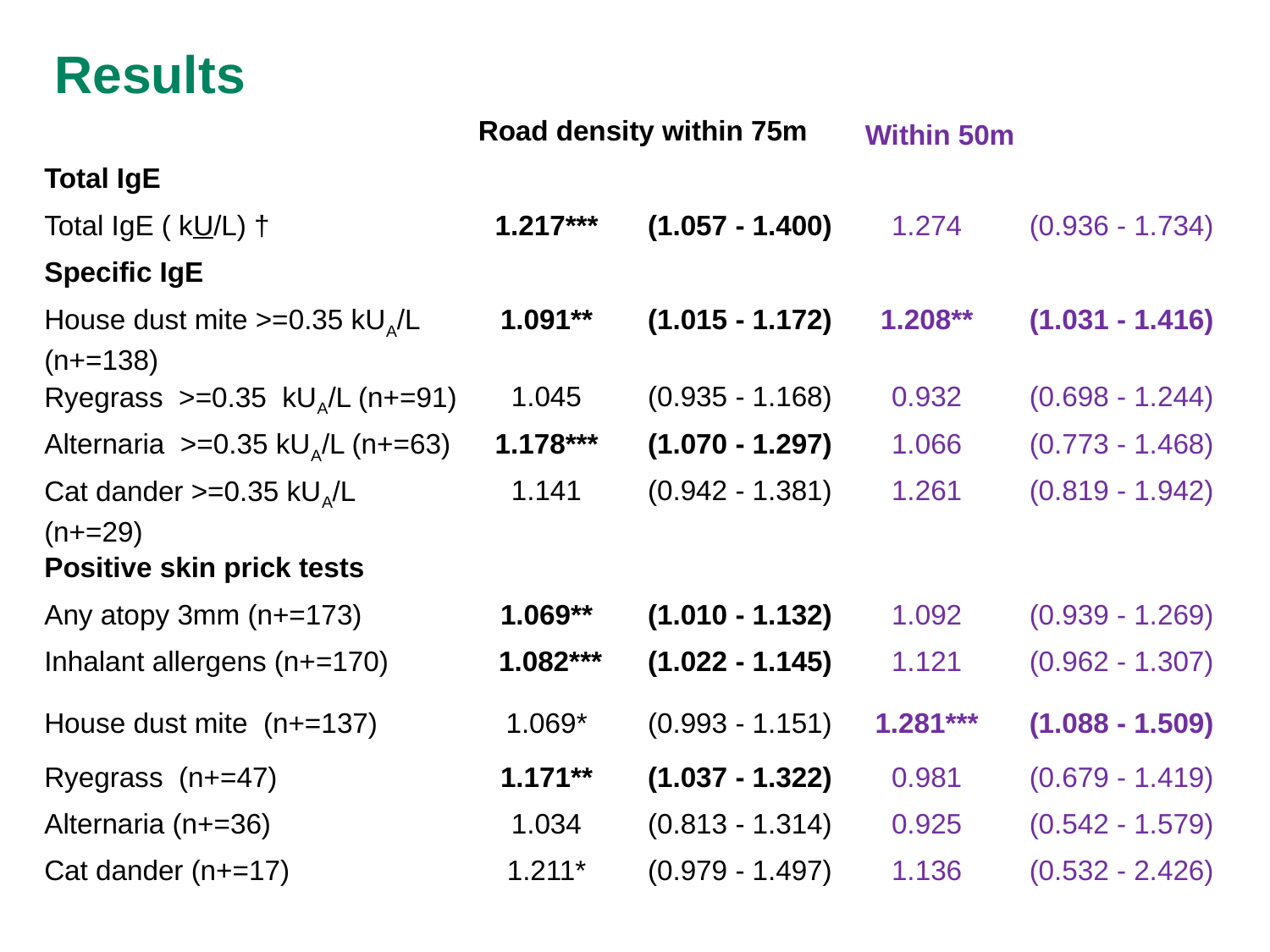

# Results
|  | Road density within 75m |  | Within 50m |  |  |
| --- | --- | --- | --- | --- | --- |
| Total IgE |  |  |  |  |  |
| Total IgE ( kU/L) † | 1.217\*\*\* | (1.057 - 1.400) | 1.274 | (0.936 - 1.734) |  |
| Specific IgE |  |  |  |  |  |
| House dust mite >=0.35 kUA/L (n+=138) | 1.091\*\* | (1.015 - 1.172) | 1.208\*\* | (1.031 - 1.416) |  |
| Ryegrass >=0.35 kUA/L (n+=91) | 1.045 | (0.935 - 1.168) | 0.932 | (0.698 - 1.244) |  |
| Alternaria >=0.35 kUA/L (n+=63) | 1.178\*\*\* | (1.070 - 1.297) | 1.066 | (0.773 - 1.468) |  |
| Cat dander >=0.35 kUA/L (n+=29) | 1.141 | (0.942 - 1.381) | 1.261 | (0.819 - 1.942) |  |
| Positive skin prick tests |  |  |  |  |  |
| Any atopy 3mm (n+=173) | 1.069\*\* | (1.010 - 1.132) | 1.092 | (0.939 - 1.269) |  |
| Inhalant allergens (n+=170) | 1.082\*\*\* | (1.022 - 1.145) | 1.121 | (0.962 - 1.307) |  |
| House dust mite (n+=137) | 1.069\* | (0.993 - 1.151) | 1.281\*\*\* | (1.088 - 1.509) |  |
| Ryegrass (n+=47) | 1.171\*\* | (1.037 - 1.322) | 0.981 | (0.679 - 1.419) |  |
| Alternaria (n+=36) | 1.034 | (0.813 - 1.314) | 0.925 | (0.542 - 1.579) |  |
| Cat dander (n+=17) | 1.211\* | (0.979 - 1.497) | 1.136 | (0.532 - 2.426) |  |